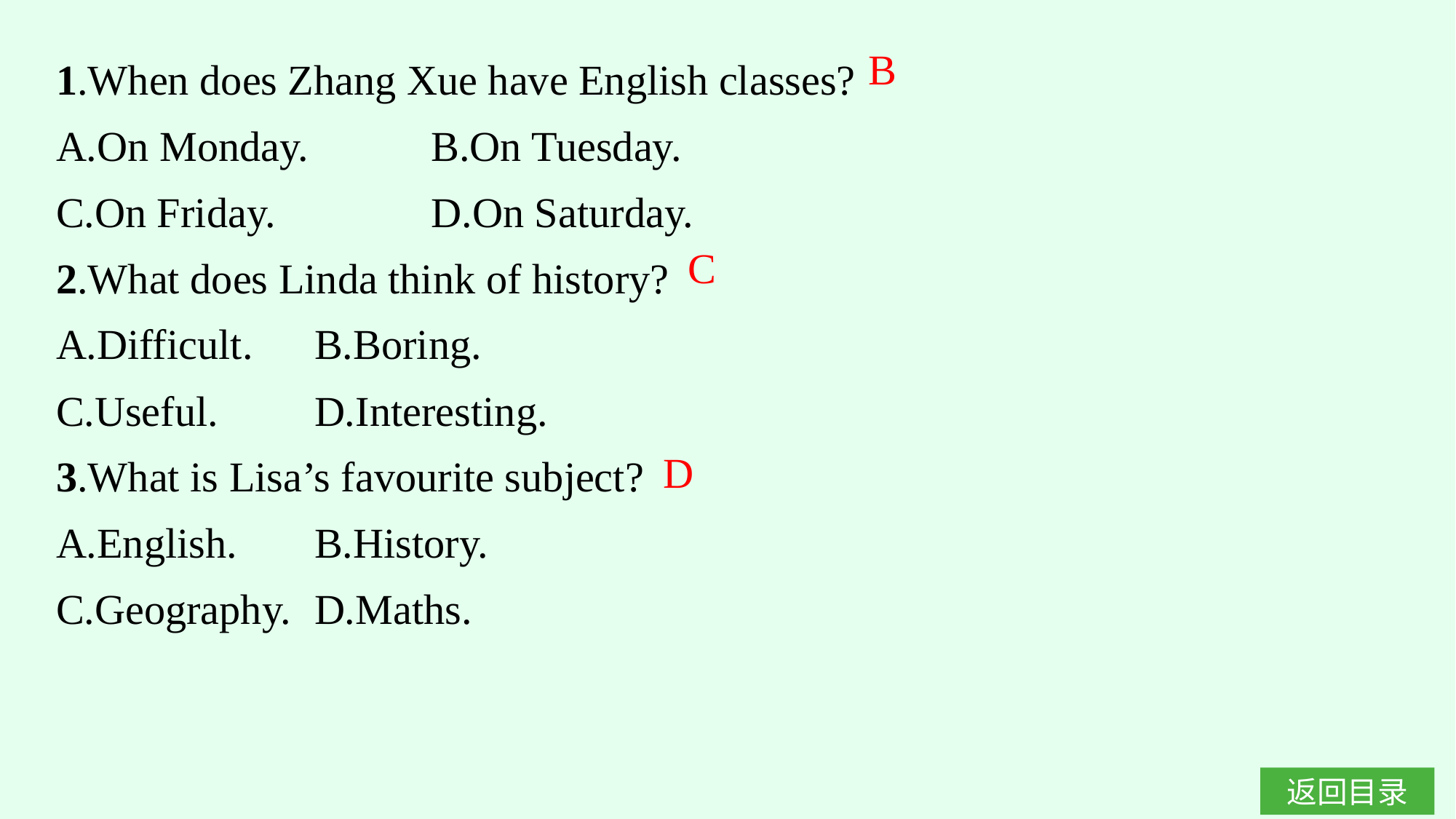

1.When does Zhang Xue have English classes?
A.On Monday.		B.On Tuesday.
C.On Friday.		D.On Saturday.
2.What does Linda think of history?
A.Difficult.	B.Boring.
C.Useful.	D.Interesting.
3.What is Lisa’s favourite subject?
A.English.	B.History.
C.Geography.	D.Maths.
B
C
D